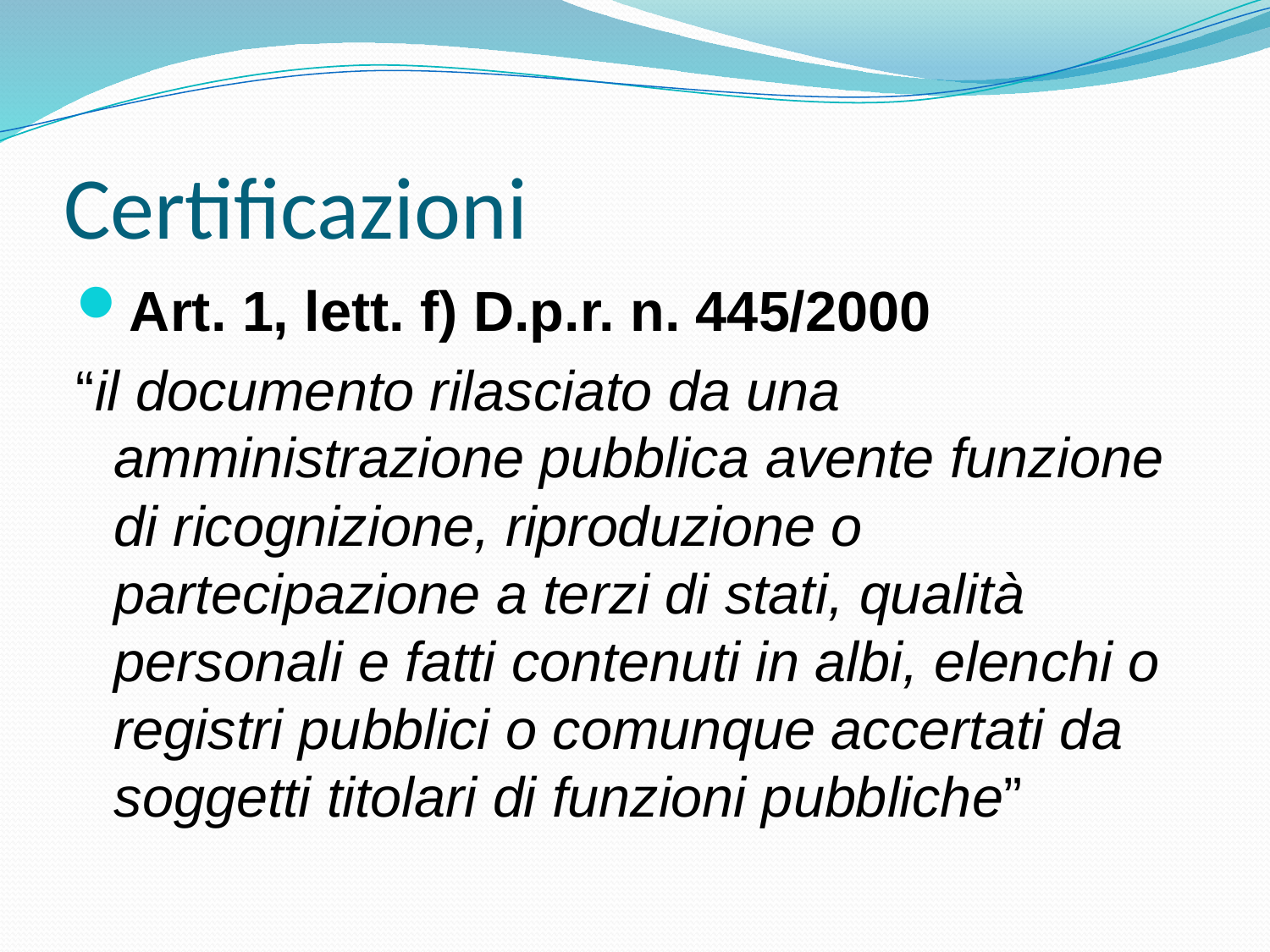

# Certificazioni
Art. 1, lett. f) D.p.r. n. 445/2000
“il documento rilasciato da una amministrazione pubblica avente funzione di ricognizione, riproduzione o partecipazione a terzi di stati, qualità personali e fatti contenuti in albi, elenchi o registri pubblici o comunque accertati da soggetti titolari di funzioni pubbliche”